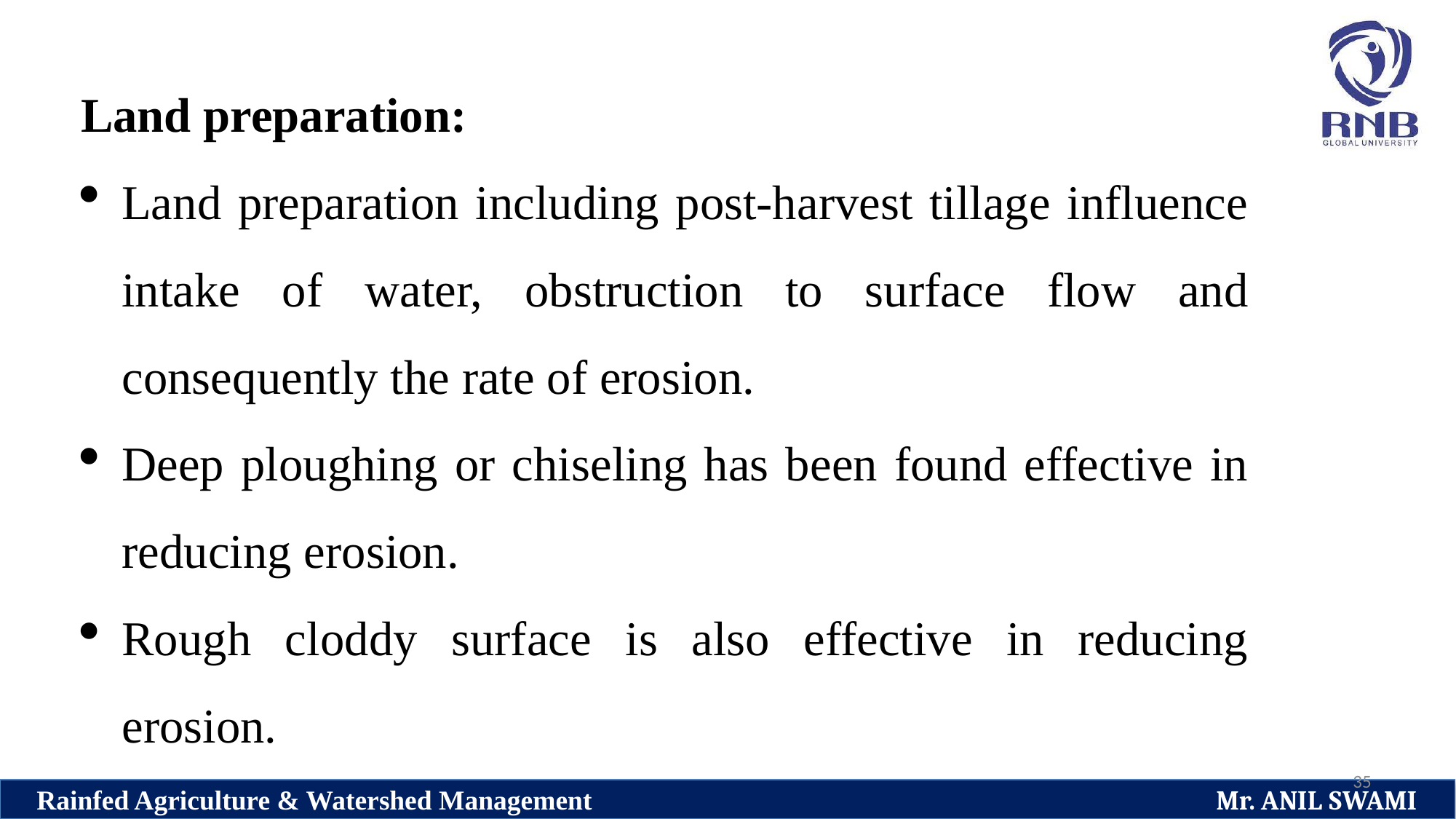

Land preparation:
Land preparation including post-harvest tillage influence intake of water, obstruction to surface flow and consequently the rate of erosion.
Deep ploughing or chiseling has been found effective in reducing erosion.
Rough cloddy surface is also effective in reducing erosion.
35